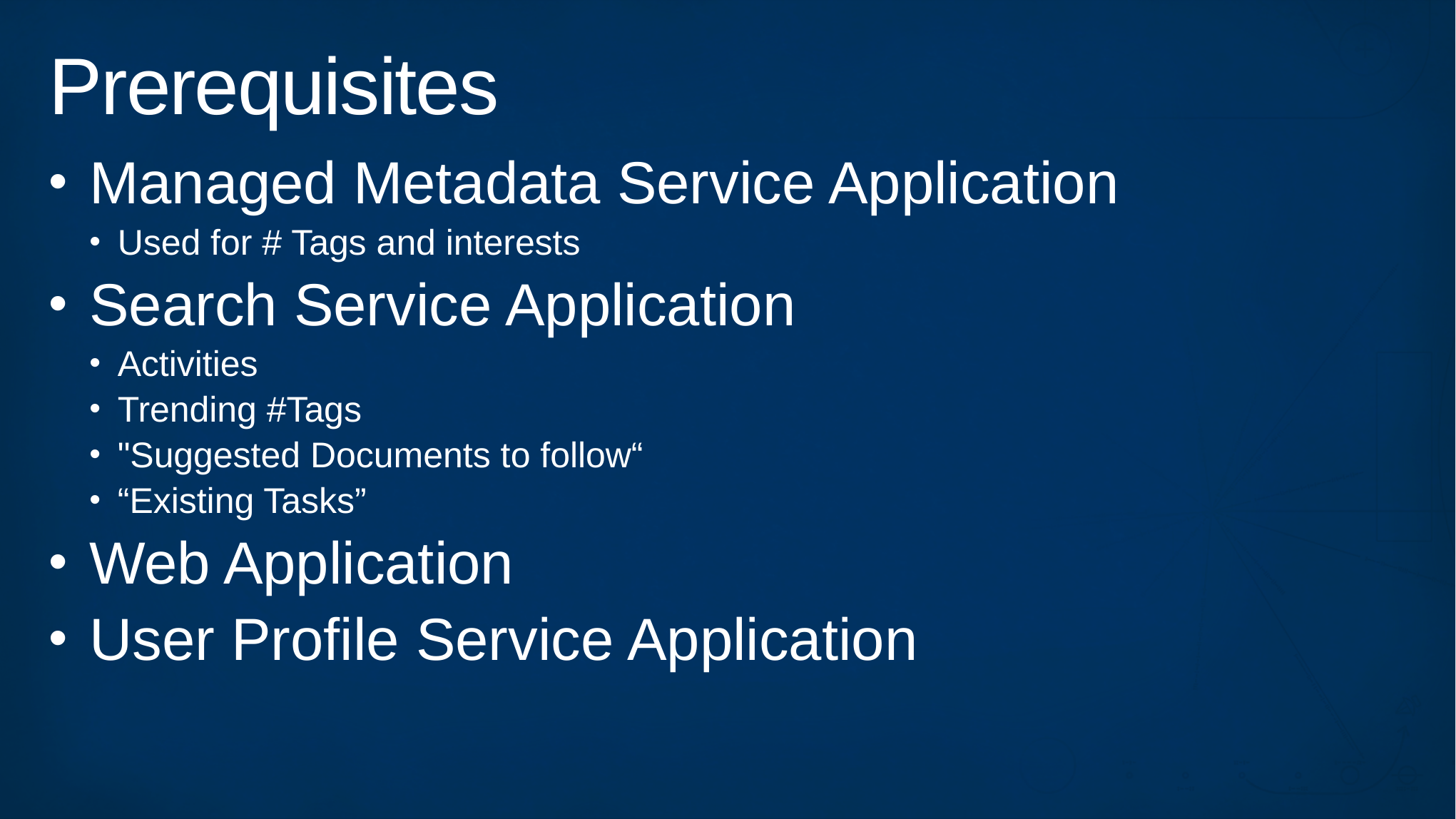

# Prerequisites
Managed Metadata Service Application
Used for # Tags and interests
Search Service Application
Activities
Trending #Tags
"Suggested Documents to follow“
“Existing Tasks”
Web Application
User Profile Service Application